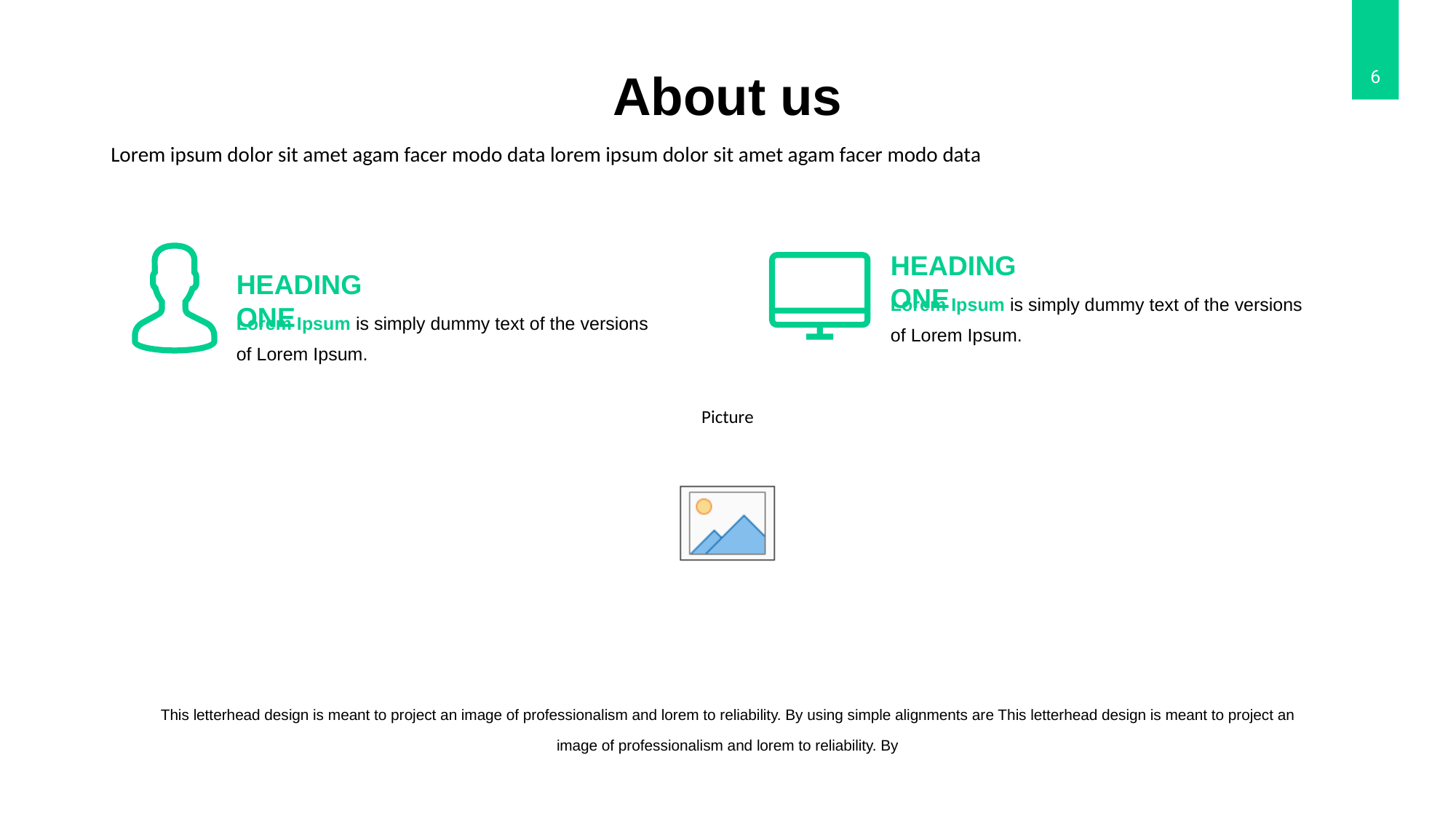

About us
6
Lorem ipsum dolor sit amet agam facer modo data lorem ipsum dolor sit amet agam facer modo data

HEADING ONE
Lorem Ipsum is simply dummy text of the versions of Lorem Ipsum.
HEADING ONE

Lorem Ipsum is simply dummy text of the versions of Lorem Ipsum.

This letterhead design is meant to project an image of professionalism and lorem to reliability. By using simple alignments are This letterhead design is meant to project an image of professionalism and lorem to reliability. By